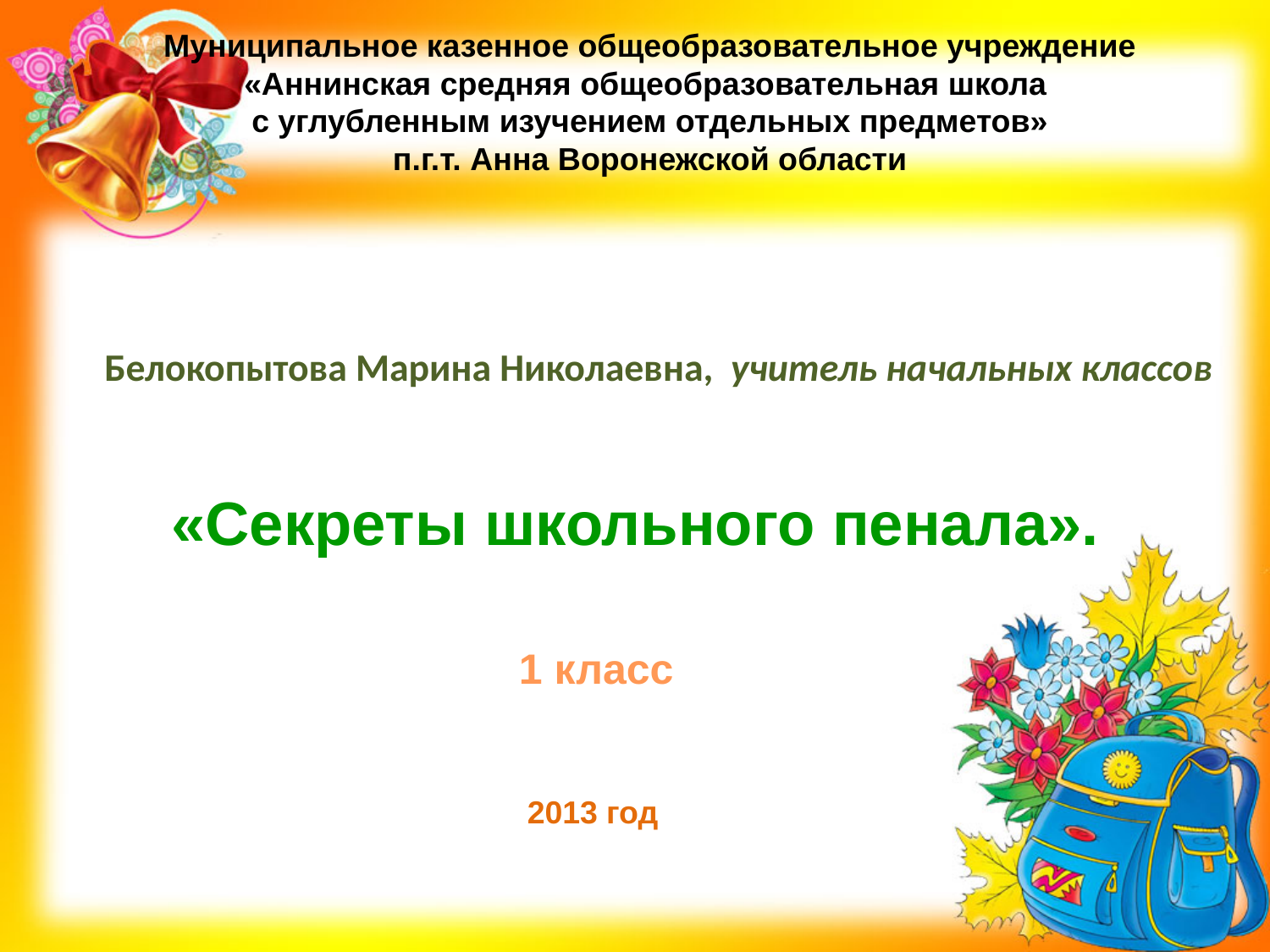

Муниципальное казенное общеобразовательное учреждение
«Аннинская средняя общеобразовательная школа
с углубленным изучением отдельных предметов»
п.г.т. Анна Воронежской области
Белокопытова Марина Николаевна,  учитель начальных классов
«Секреты школьного пенала».
1 класс
2013 год